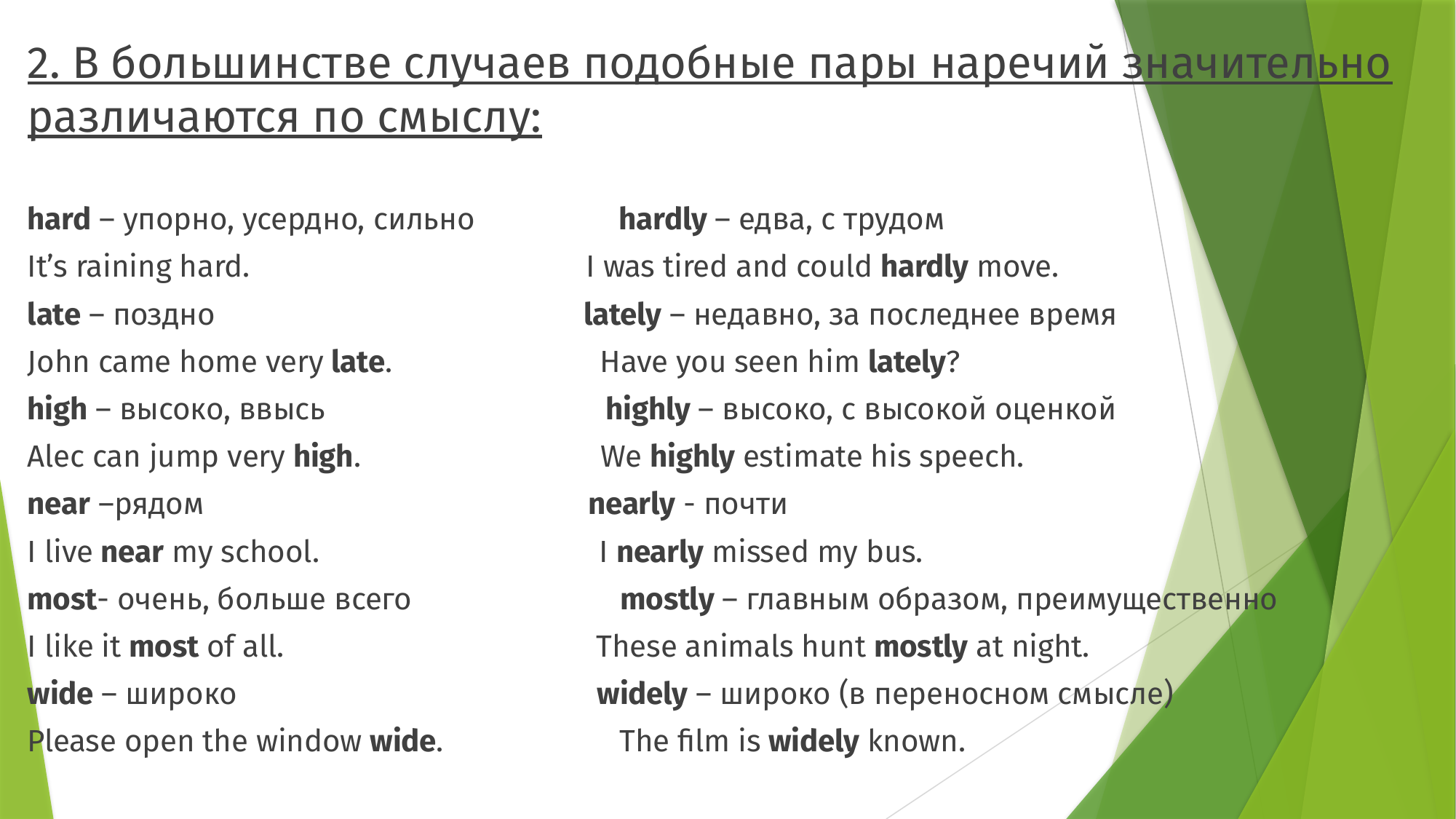

2. В большинстве случаев подобные пары наречий значительно различаются по смыслу:

hard – упорно, усердно, сильно                  hardly – едва, с трудом
It’s raining hard.                                          I was tired and could hardly move.
late – поздно                                              lately – недавно, за последнее время
John came home very late.                          Have you seen him lately?
high – высоко, ввысь                                   highly – высоко, с высокой оценкой
Alec can jump very high.                              We highly estimate his speech.
near –рядом                                                nearly - почти
I live near my school.                                   I nearly missed my bus.
most- очень, больше всего                          mostly – главным образом, преимущественно
I like it most of all.                                       These animals hunt mostly at night.
wide – широко                                             widely – широко (в переносном смысле)
Please open the window wide.                      The film is widely known.